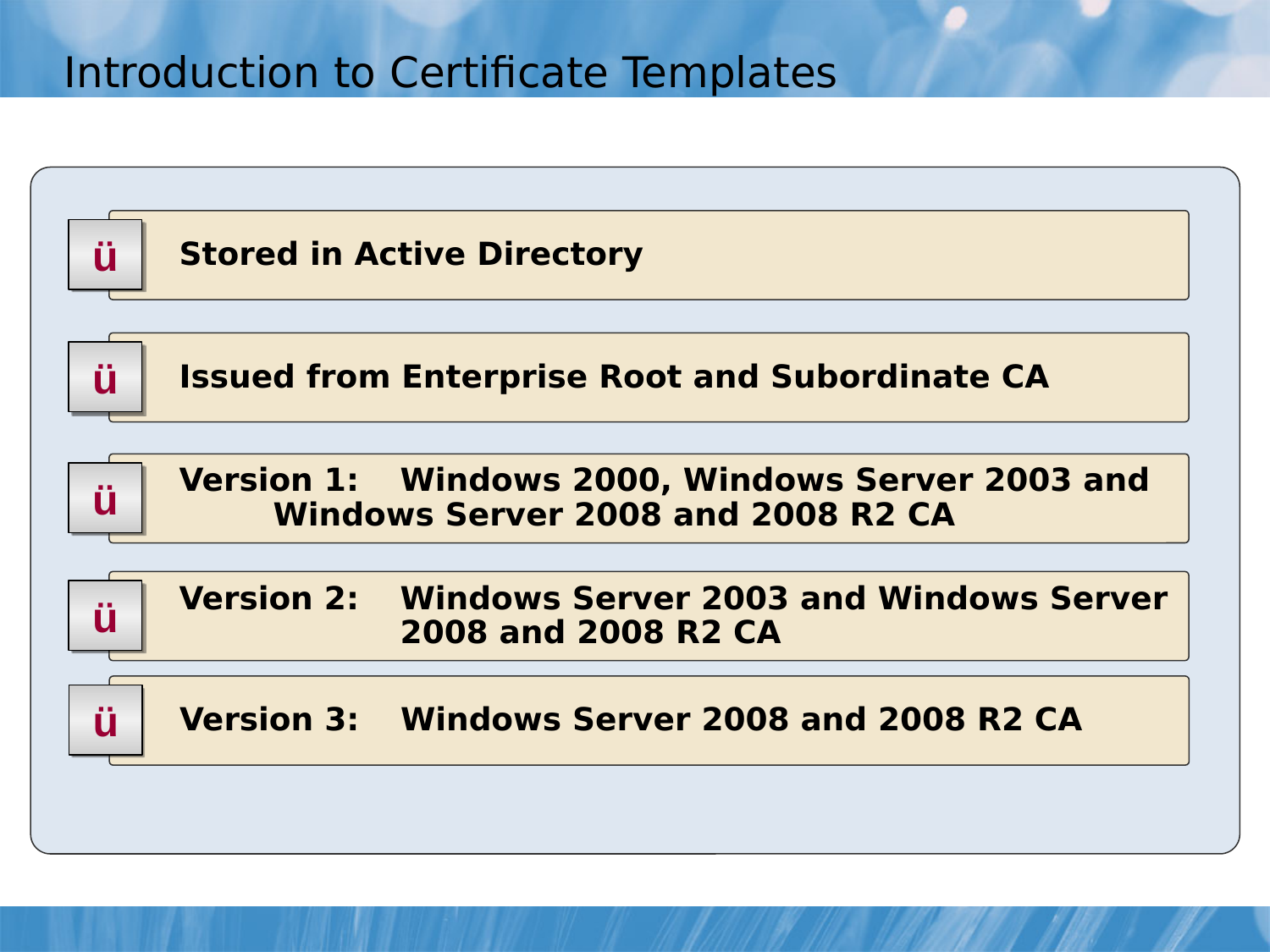

# Introduction to Certificate Templates

	   Stored in Active Directory
ü
	   Issued from Enterprise Root and Subordinate CA
ü
	   Version 1: 	Windows 2000, Windows Server 2003 and 		Windows Server 2008 and 2008 R2 CA
ü
	   Version 2:	Windows Server 2003 and Windows Server 		2008 and 2008 R2 CA
ü
	   Version 3:	Windows Server 2008 and 2008 R2 CA
ü